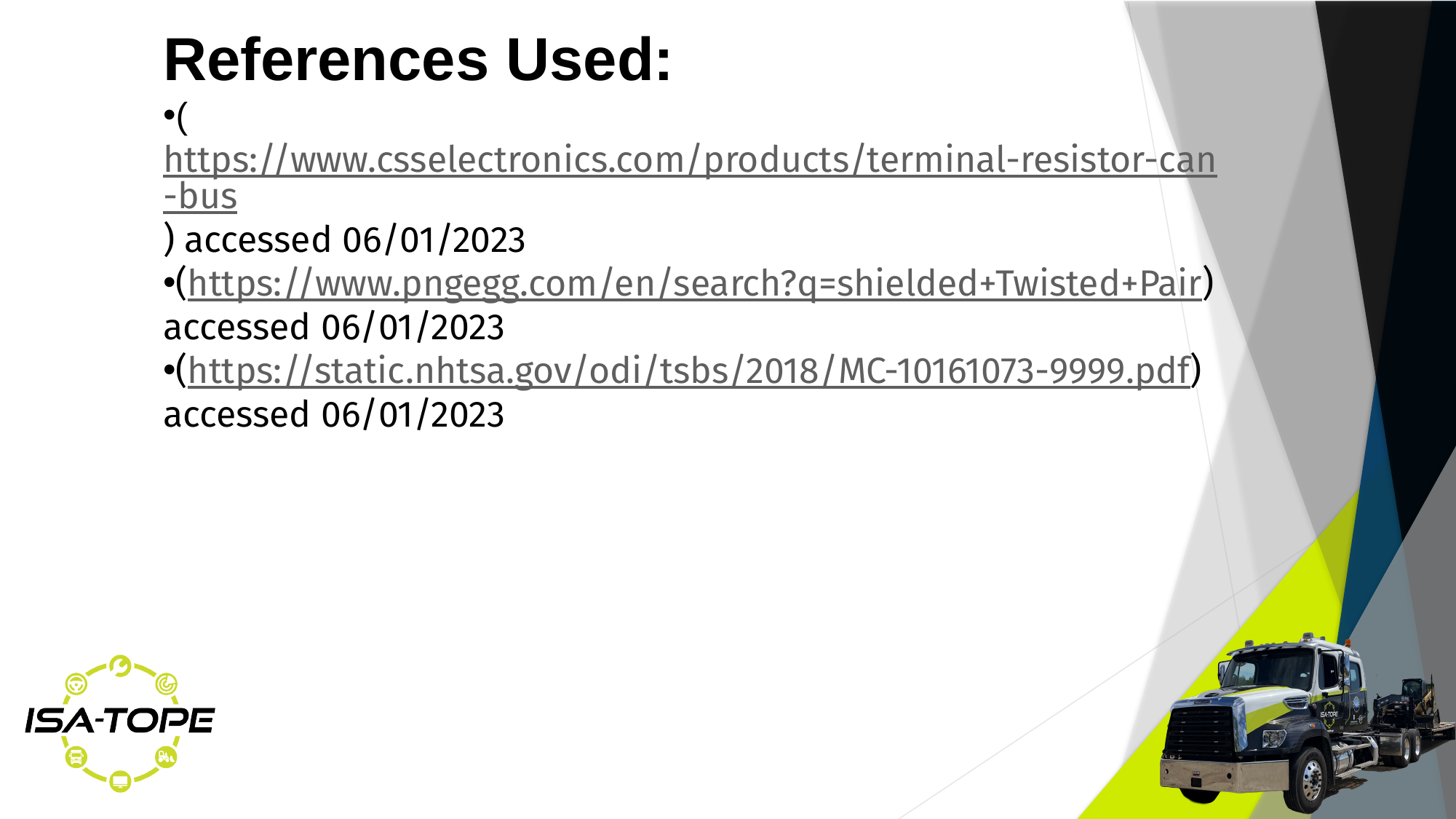

References Used:​
(https://www.csselectronics.com/products/terminal-resistor-can-bus) accessed 06/01/2023
(https://www.pngegg.com/en/search?q=shielded+Twisted+Pair) accessed 06/01/2023
(https://static.nhtsa.gov/odi/tsbs/2018/MC-10161073-9999.pdf) accessed 06/01/2023